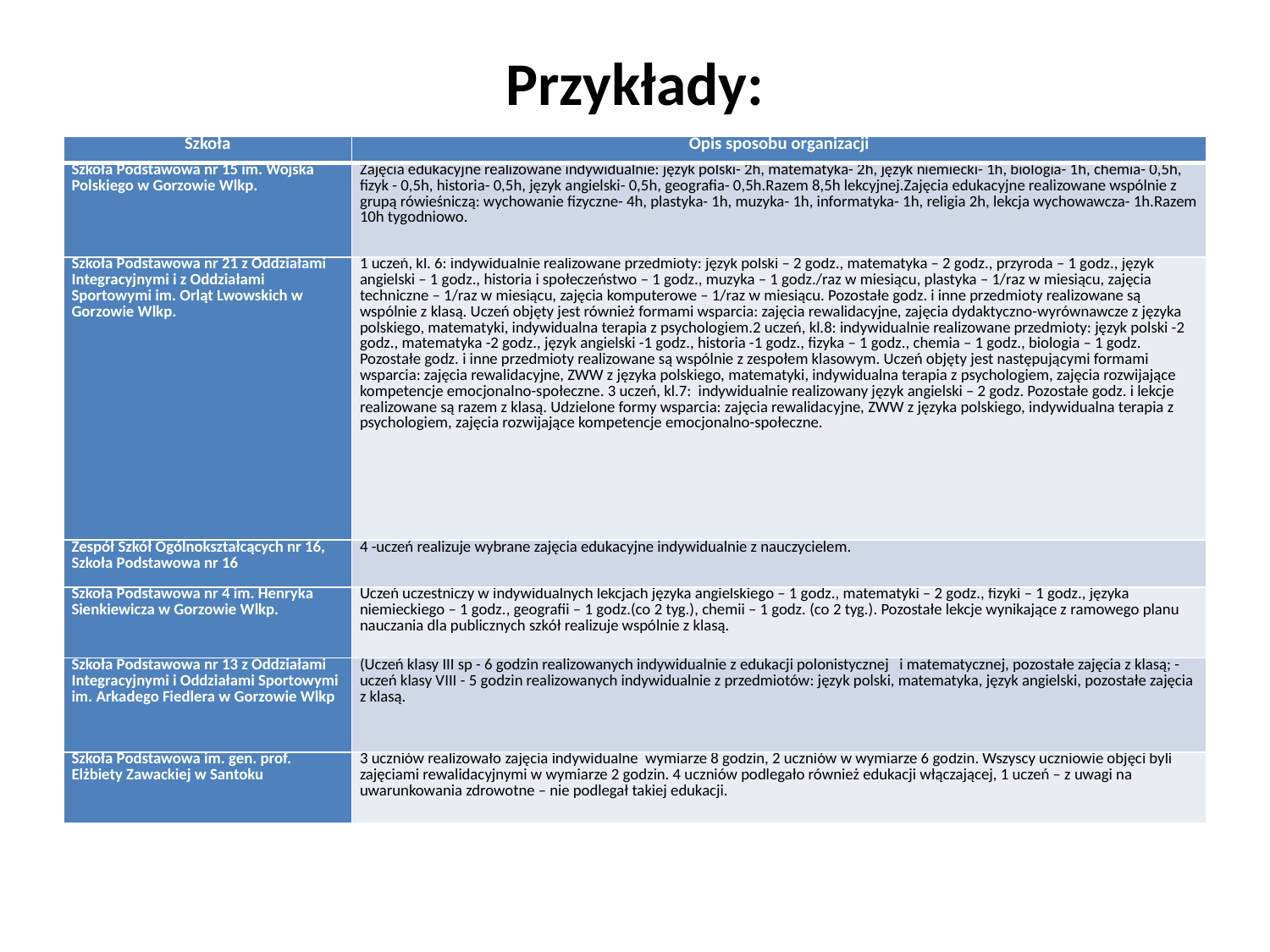

# Przykłady:
| Szkoła | Opis sposobu organizacji |
| --- | --- |
| Szkoła Podstawowa nr 15 im. Wojska Polskiego w Gorzowie Wlkp. | Zajęcia edukacyjne realizowane indywidualnie: język polski- 2h, matematyka- 2h, język niemiecki- 1h, biologia- 1h, chemia- 0,5h, fizyk - 0,5h, historia- 0,5h, język angielski- 0,5h, geografia- 0,5h.Razem 8,5h lekcyjnej.Zajęcia edukacyjne realizowane wspólnie z grupą rówieśniczą: wychowanie fizyczne- 4h, plastyka- 1h, muzyka- 1h, informatyka- 1h, religia 2h, lekcja wychowawcza- 1h.Razem 10h tygodniowo. |
| Szkoła Podstawowa nr 21 z Oddziałami Integracyjnymi i z Oddziałami Sportowymi im. Orląt Lwowskich w Gorzowie Wlkp. | 1 uczeń, kl. 6: indywidualnie realizowane przedmioty: język polski – 2 godz., matematyka – 2 godz., przyroda – 1 godz., język angielski – 1 godz., historia i społeczeństwo – 1 godz., muzyka – 1 godz./raz w miesiącu, plastyka – 1/raz w miesiącu, zajęcia techniczne – 1/raz w miesiącu, zajęcia komputerowe – 1/raz w miesiącu. Pozostałe godz. i inne przedmioty realizowane są wspólnie z klasą. Uczeń objęty jest również formami wsparcia: zajęcia rewalidacyjne, zajęcia dydaktyczno-wyrównawcze z języka polskiego, matematyki, indywidualna terapia z psychologiem.2 uczeń, kl.8: indywidualnie realizowane przedmioty: język polski -2 godz., matematyka -2 godz., język angielski -1 godz., historia -1 godz., fizyka – 1 godz., chemia – 1 godz., biologia – 1 godz. Pozostałe godz. i inne przedmioty realizowane są wspólnie z zespołem klasowym. Uczeń objęty jest następującymi formami wsparcia: zajęcia rewalidacyjne, ZWW z języka polskiego, matematyki, indywidualna terapia z psychologiem, zajęcia rozwijające kompetencje emocjonalno-społeczne. 3 uczeń, kl.7: indywidualnie realizowany język angielski – 2 godz. Pozostałe godz. i lekcje realizowane są razem z klasą. Udzielone formy wsparcia: zajęcia rewalidacyjne, ZWW z języka polskiego, indywidualna terapia z psychologiem, zajęcia rozwijające kompetencje emocjonalno-społeczne. |
| Zespół Szkół Ogólnokształcących nr 16, Szkoła Podstawowa nr 16 | 4 -uczeń realizuje wybrane zajęcia edukacyjne indywidualnie z nauczycielem. |
| Szkoła Podstawowa nr 4 im. Henryka Sienkiewicza w Gorzowie Wlkp. | Uczeń uczestniczy w indywidualnych lekcjach języka angielskiego – 1 godz., matematyki – 2 godz., fizyki – 1 godz., języka niemieckiego – 1 godz., geografii – 1 godz.(co 2 tyg.), chemii – 1 godz. (co 2 tyg.). Pozostałe lekcje wynikające z ramowego planu nauczania dla publicznych szkół realizuje wspólnie z klasą. |
| Szkoła Podstawowa nr 13 z Oddziałami Integracyjnymi i Oddziałami Sportowymi im. Arkadego Fiedlera w Gorzowie Wlkp | (Uczeń klasy III sp - 6 godzin realizowanych indywidualnie z edukacji polonistycznej i matematycznej, pozostałe zajęcia z klasą; -uczeń klasy VIII - 5 godzin realizowanych indywidualnie z przedmiotów: język polski, matematyka, język angielski, pozostałe zajęcia z klasą. |
| Szkoła Podstawowa im. gen. prof. Elżbiety Zawackiej w Santoku | 3 uczniów realizowało zajęcia indywidualne wymiarze 8 godzin, 2 uczniów w wymiarze 6 godzin. Wszyscy uczniowie objęci byli zajęciami rewalidacyjnymi w wymiarze 2 godzin. 4 uczniów podlegało również edukacji włączającej, 1 uczeń – z uwagi na uwarunkowania zdrowotne – nie podlegał takiej edukacji. |